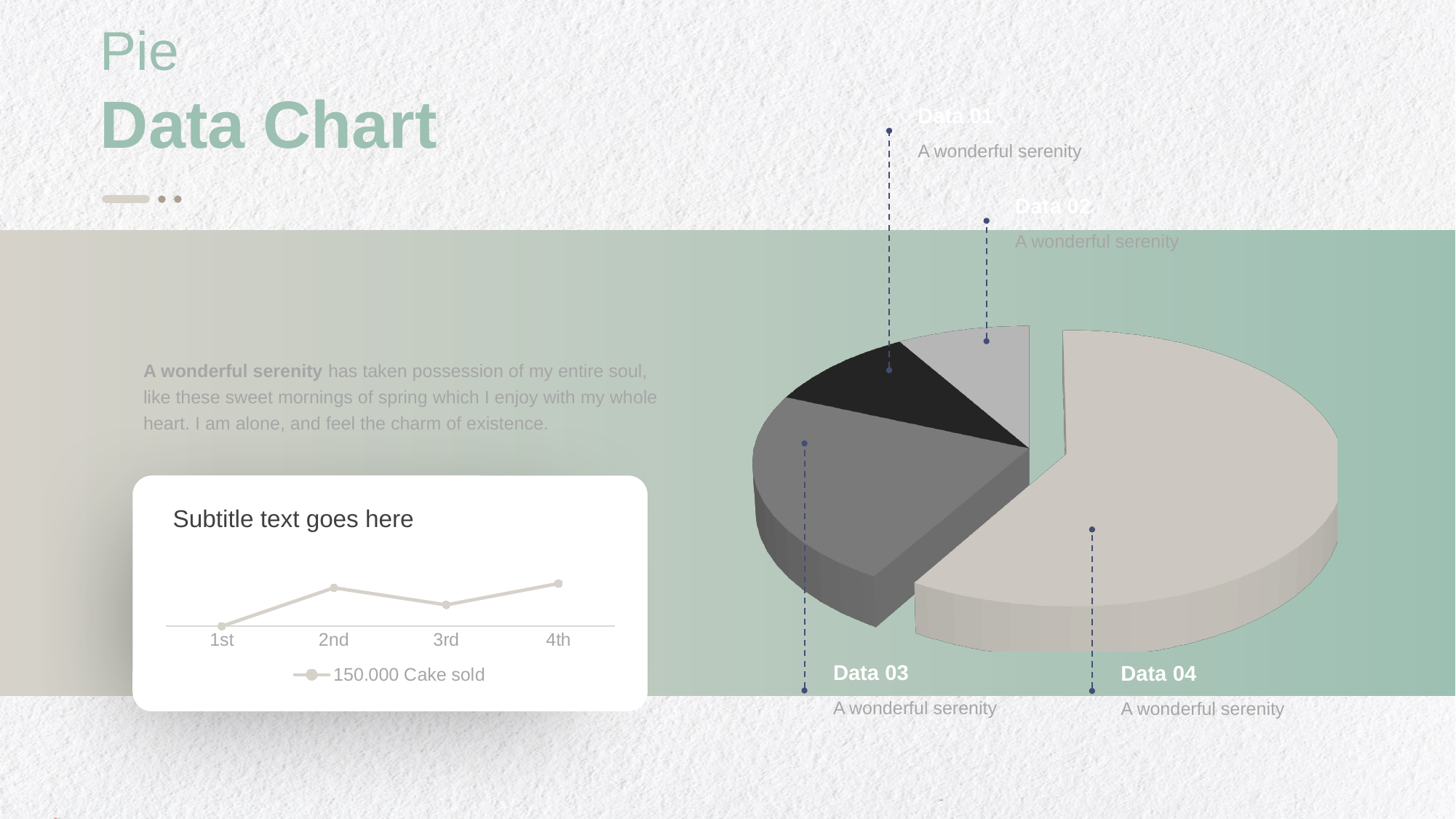

Pie
Data Chart
Data 01
A wonderful serenity
Data 02
A wonderful serenity
e7d195523061f1c0c2b73831c94a3edc981f60e396d3e182073EE1468018468A7F192AE5E5CD515B6C3125F8AF6E4EE646174E8CF0B46FD19828DCE8CDA3B3A044A74F0E769C5FA8CB87AB6FC303C8BA3785FAC64AF5424764E128FECAE4CC72932BB65C8C121A0F41C1707D94688ED66335DC6AE12288BF2055523C0C26863D2CD4AC454A29EEC183CEF0375334B579

[unsupported chart]

A wonderful serenity has taken possession of my entire soul, like these sweet mornings of spring which I enjoy with my whole heart. I am alone, and feel the charm of existence.
Data 03
A wonderful serenity

Subtitle text goes here

### Chart

| Category | 150.000 Cake sold |
|---|---|
| 1st | 100.0 |
| 2nd | 145.0 |
| 3rd | 125.0 |
| 4th | 150.0 |
Data 04
A wonderful serenity